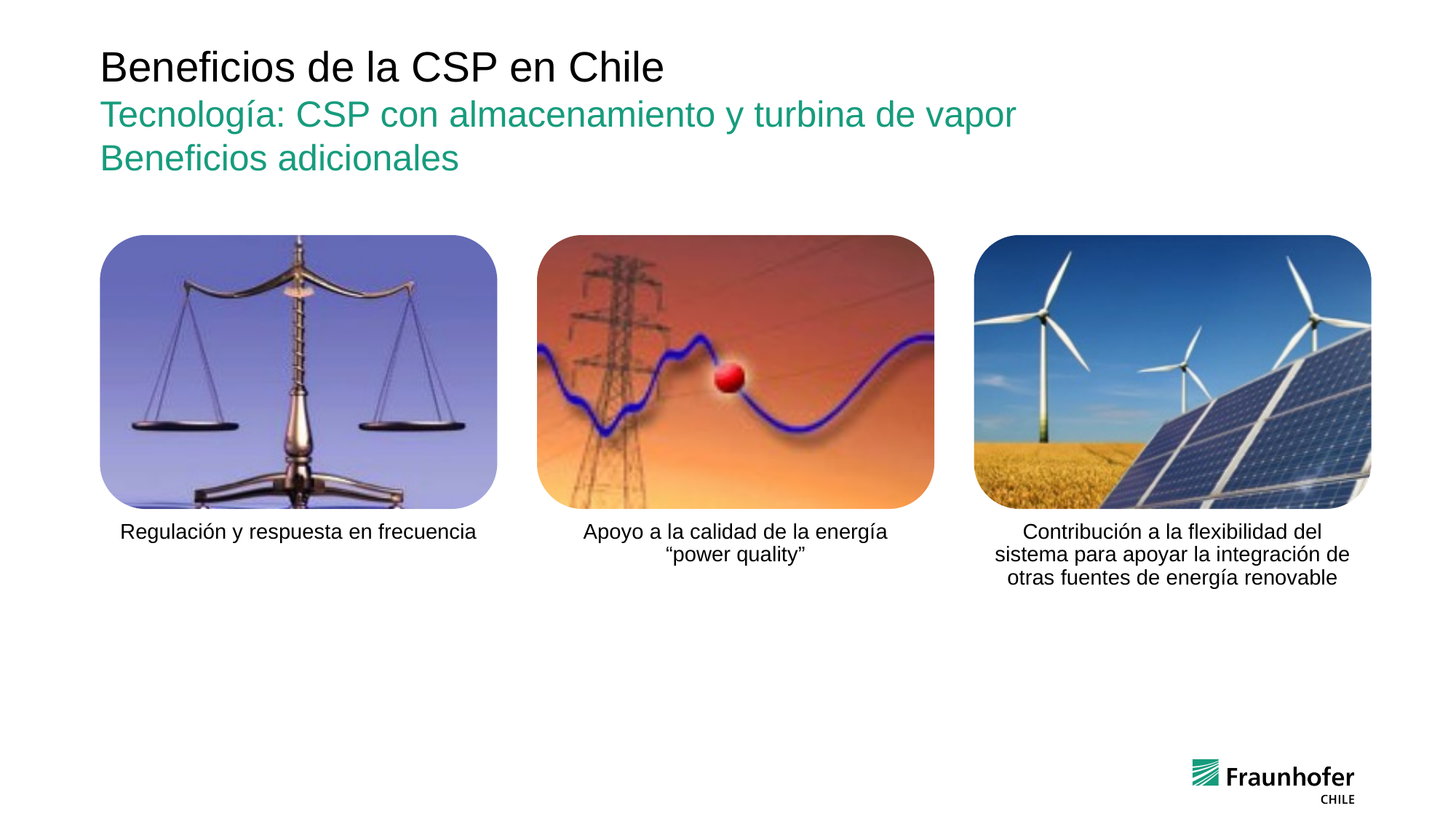

Beneficios de la CSP en Chile
Tecnología: CSP con almacenamiento y turbina de vapor
Beneficios adicionales
Regulación y respuesta en frecuencia
Apoyo a la calidad de la energía “power quality”
Contribución a la flexibilidad del sistema para apoyar la integración de otras fuentes de energía renovable